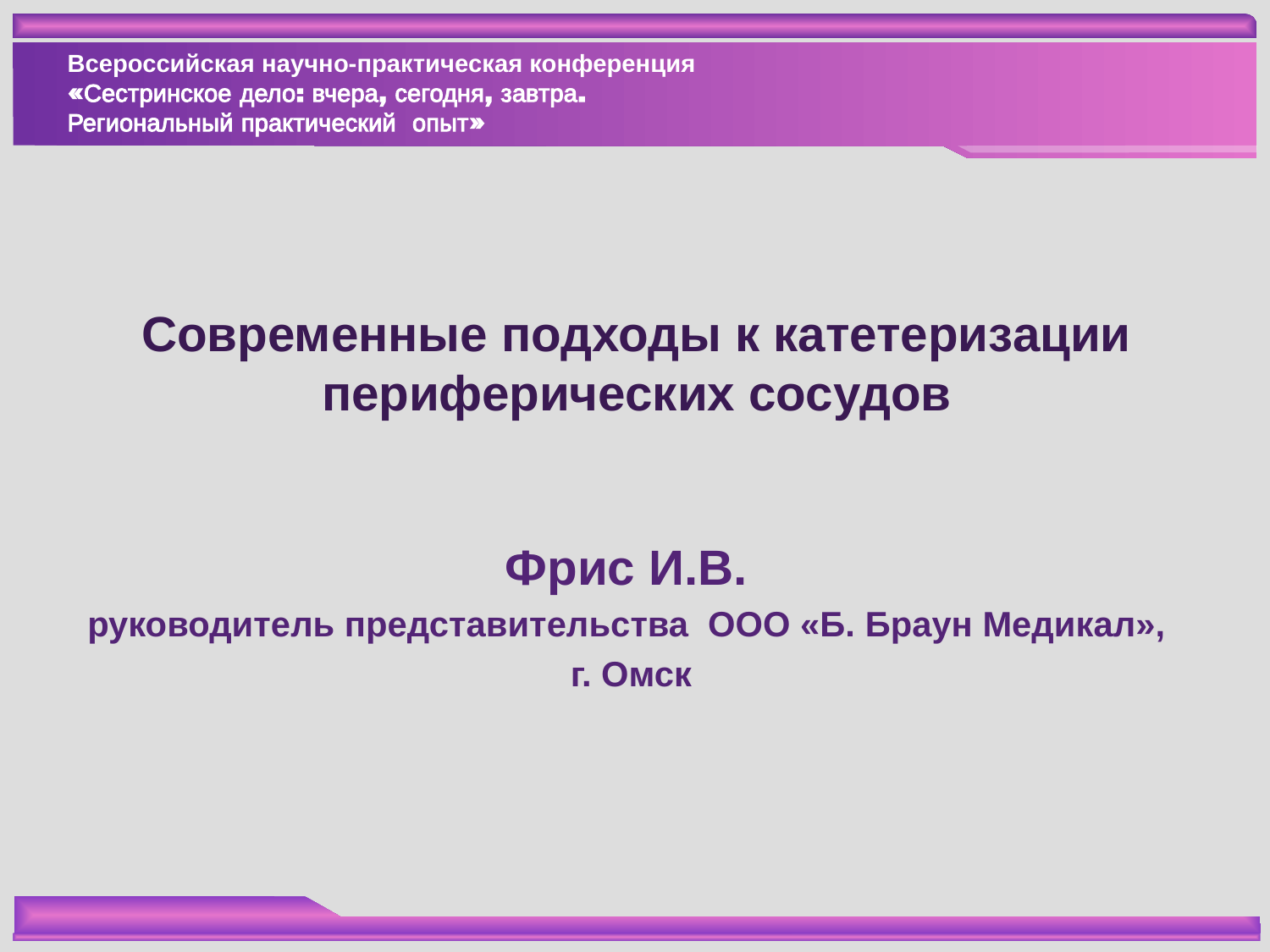

Современные подходы к катетеризации периферических сосудов
Фрис И.В.
 руководитель представительства  ООО «Б. Браун Медикал»,
 г. Омск